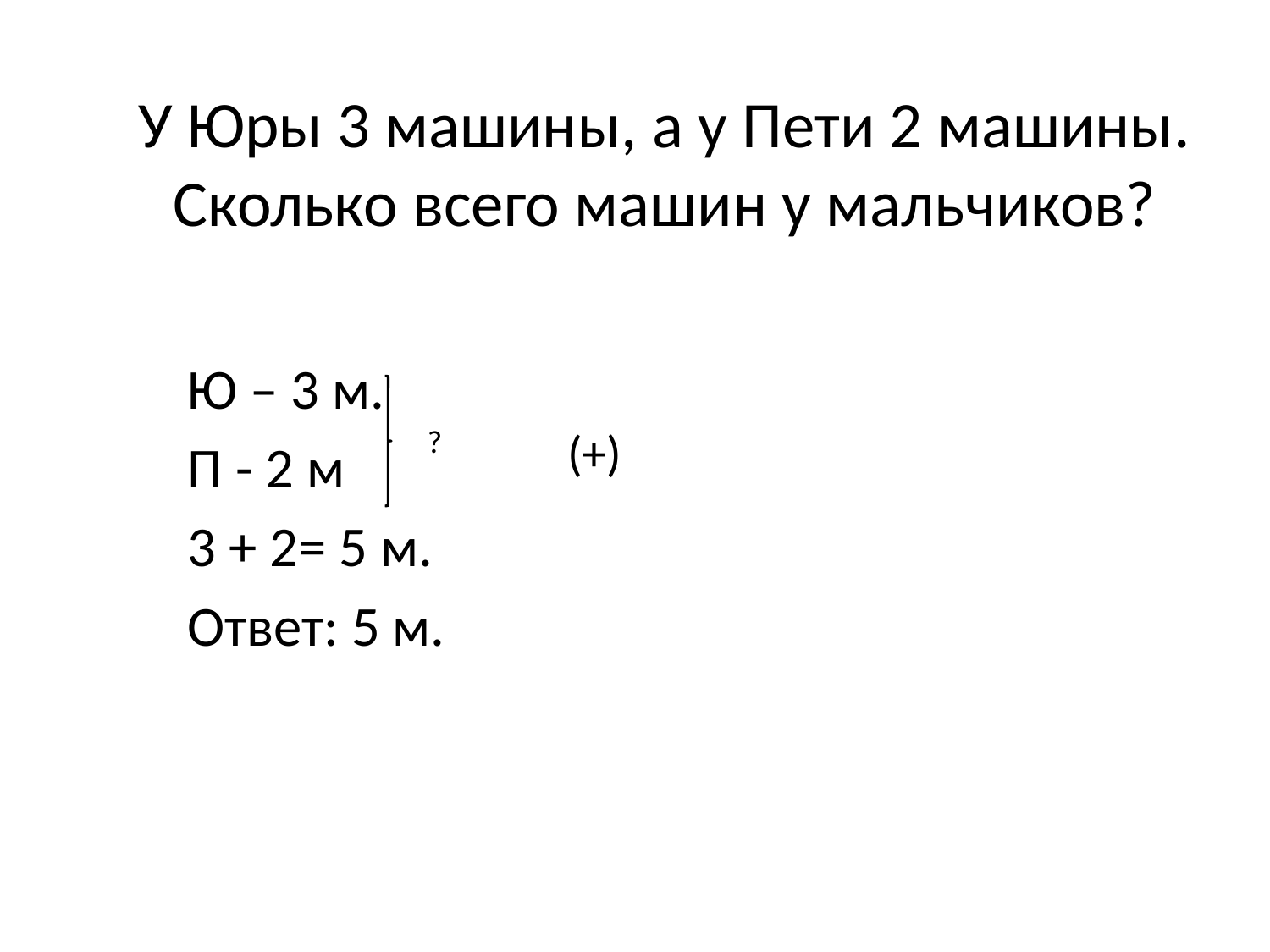

# У Юры 3 машины, а у Пети 2 машины. Сколько всего машин у мальчиков?
Ю – 3 м.
П - 2 м
3 + 2= 5 м.
Ответ: 5 м.

?
(+)